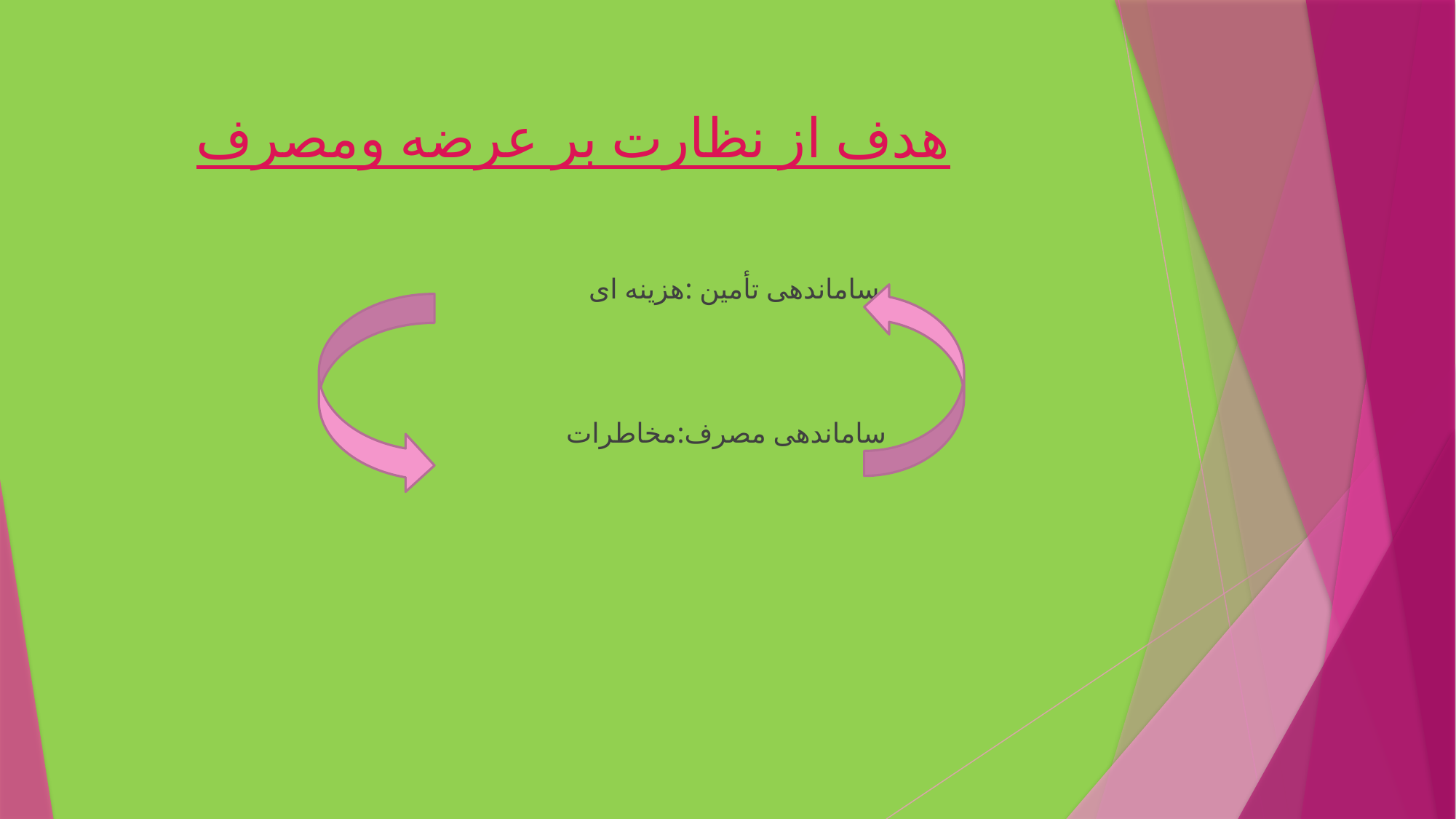

هدف از نظارت بر عرضه ومصرف
                                    ساماندهی تأمین :هزینه ای

                                   ساماندهی مصرف:مخاطرات